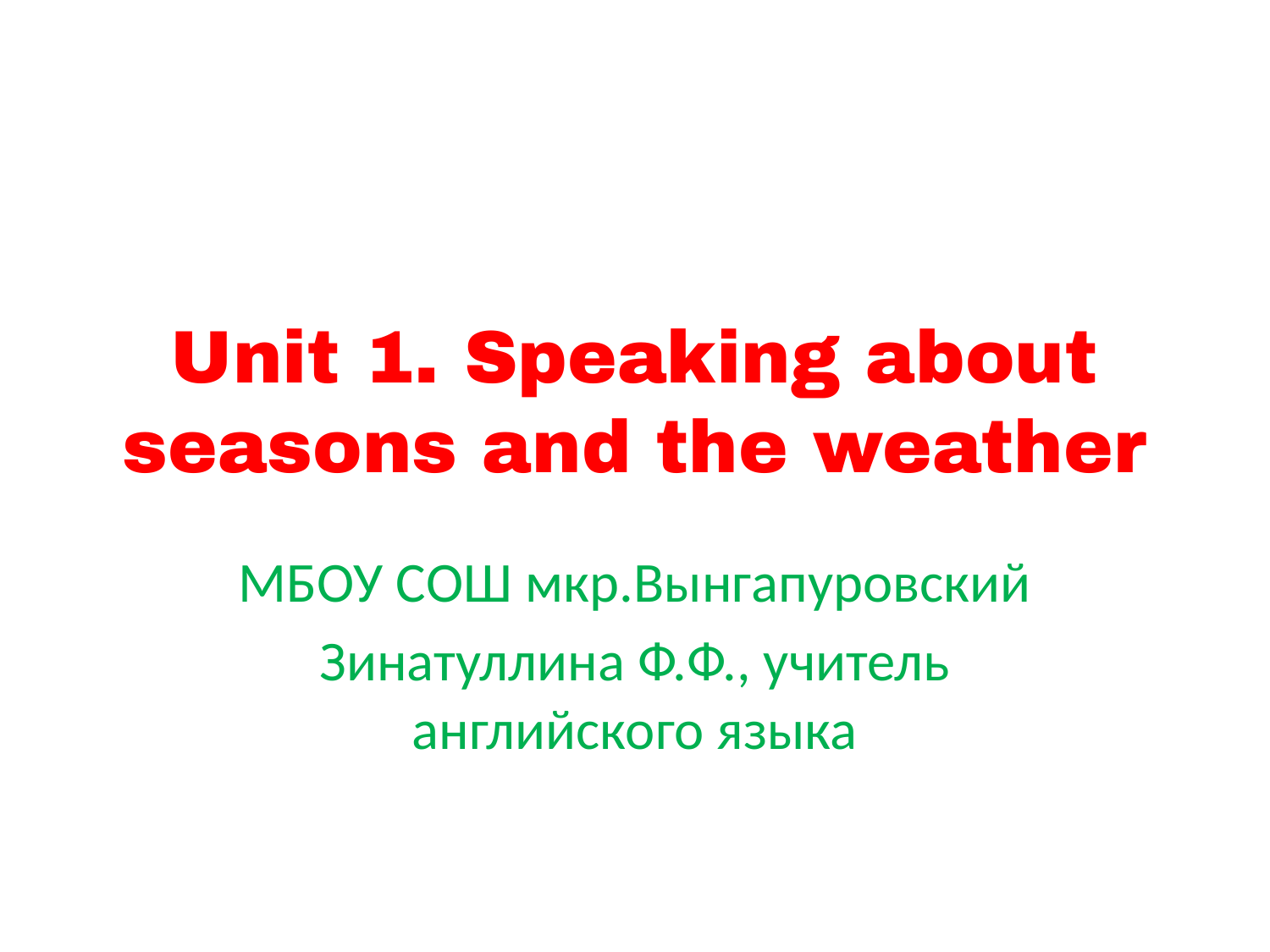

# Unit 1. Speaking about seasons and the weather
МБОУ СОШ мкр.Вынгапуровский
Зинатуллина Ф.Ф., учитель английского языка